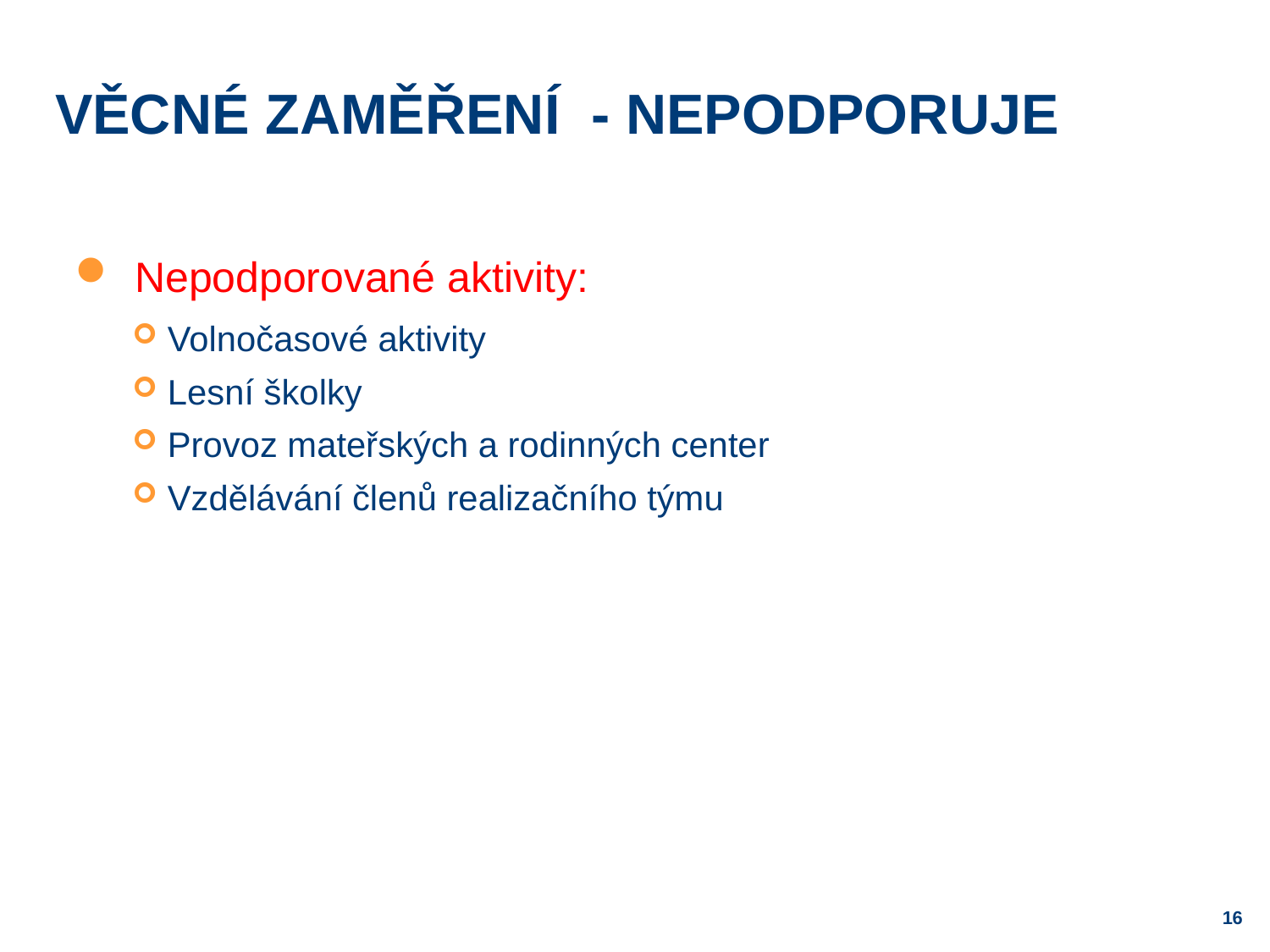

# Věcné zaměření  - nepodporuje
Nepodporované aktivity:
Volnočasové aktivity
Lesní školky
Provoz mateřských a rodinných center
Vzdělávání členů realizačního týmu

16